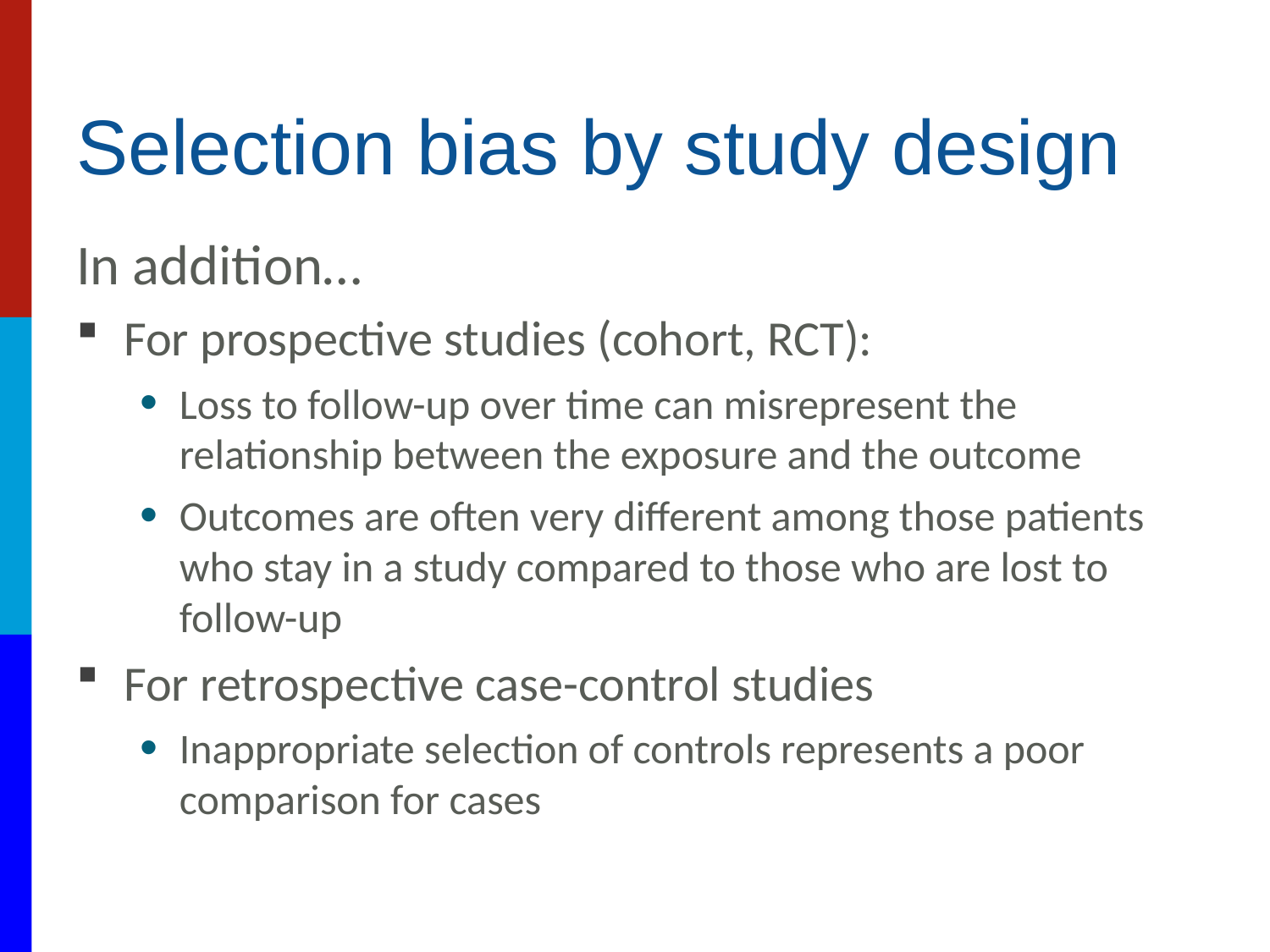

# Selection bias by study design
In addition…
For prospective studies (cohort, RCT):
Loss to follow-up over time can misrepresent the relationship between the exposure and the outcome
Outcomes are often very different among those patients who stay in a study compared to those who are lost to follow-up
For retrospective case-control studies
Inappropriate selection of controls represents a poor comparison for cases